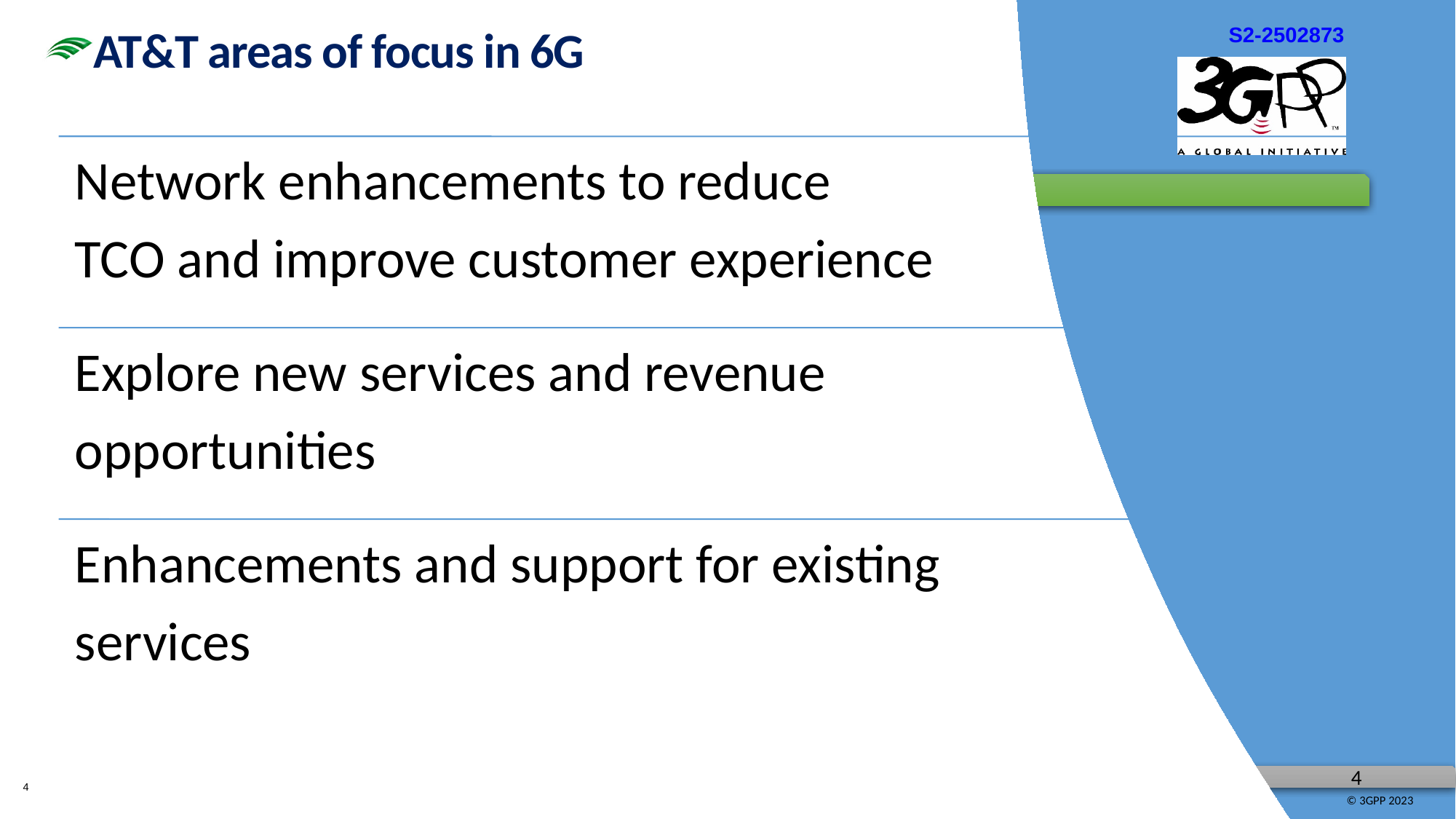

AT&T areas of focus in 6G
Network enhancements to reduce
TCO and improve customer experience
Explore new services and revenue
opportunities
Enhancements and support for existing
services
4